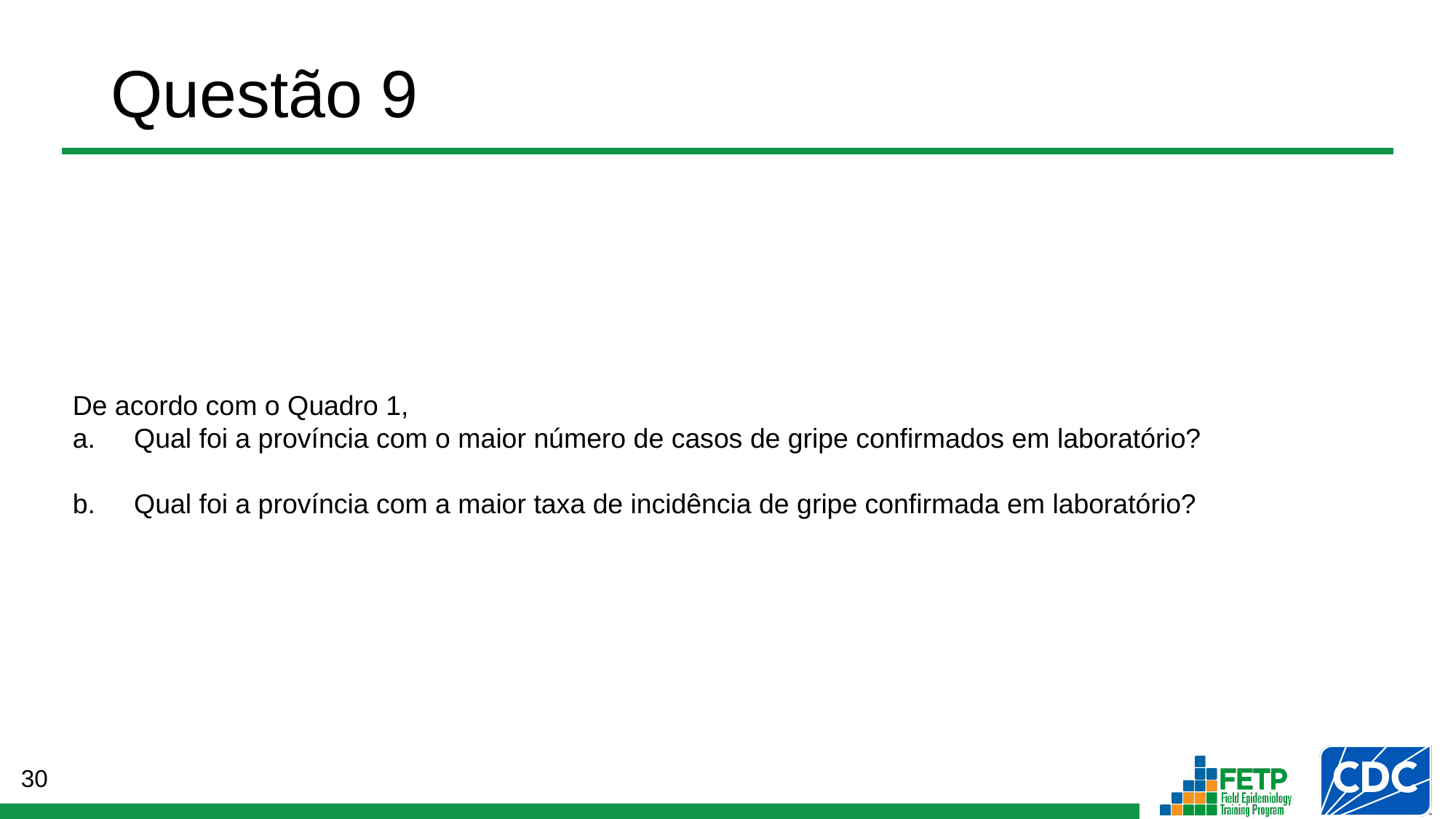

# Questão 9
De acordo com o Quadro 1,
Qual foi a província com o maior número de casos de gripe confirmados em laboratório?

Qual foi a província com a maior taxa de incidência de gripe confirmada em laboratório?